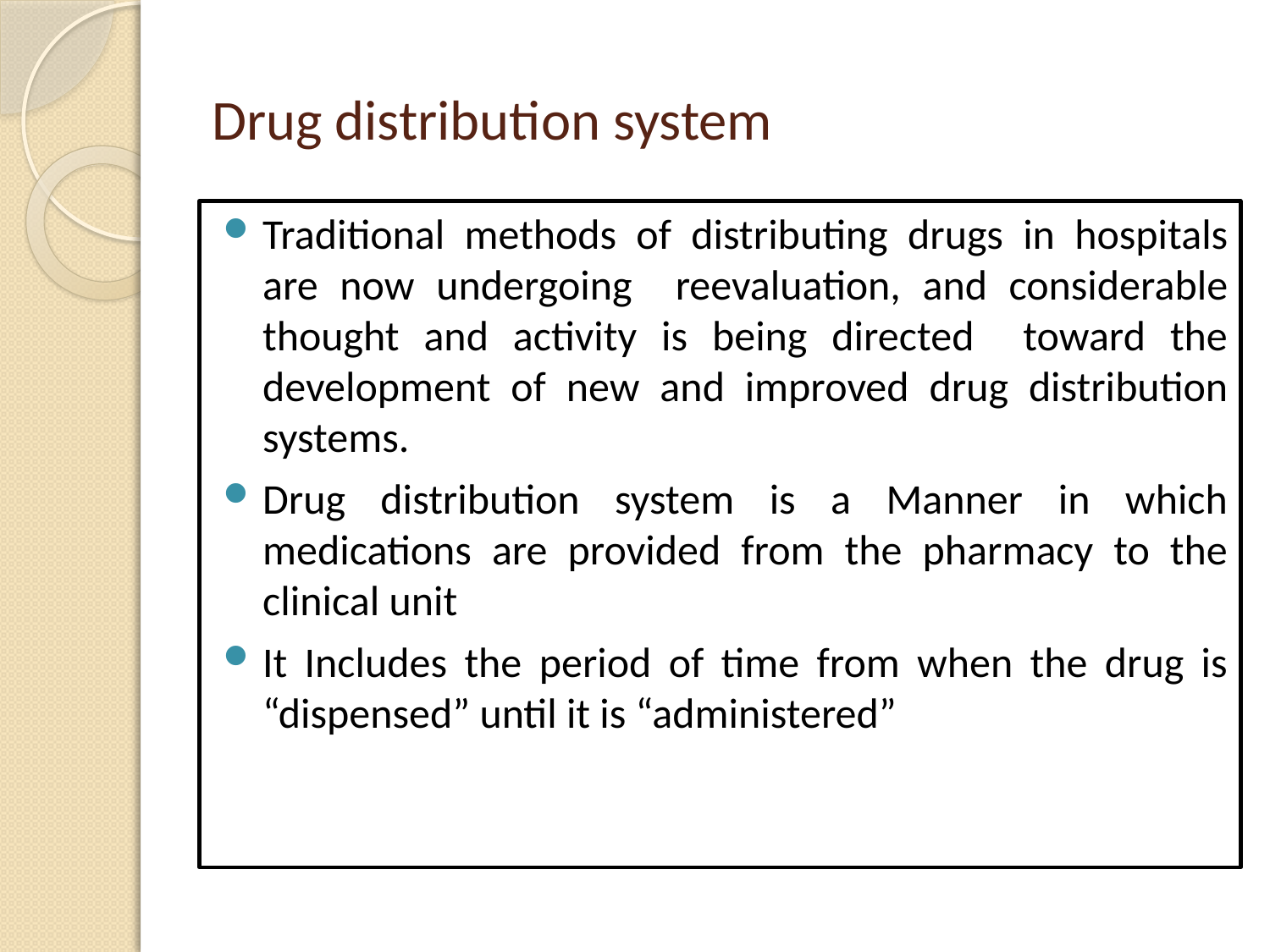

# Drug distribution system
Traditional methods of distributing drugs in hospitals are now undergoing  reevaluation, and considerable thought and activity is being directed  toward the development of new and improved drug distribution systems.
Drug distribution system is a Manner in which medications are provided from the pharmacy to the clinical unit
It Includes the period of time from when the drug is “dispensed” until it is “administered”